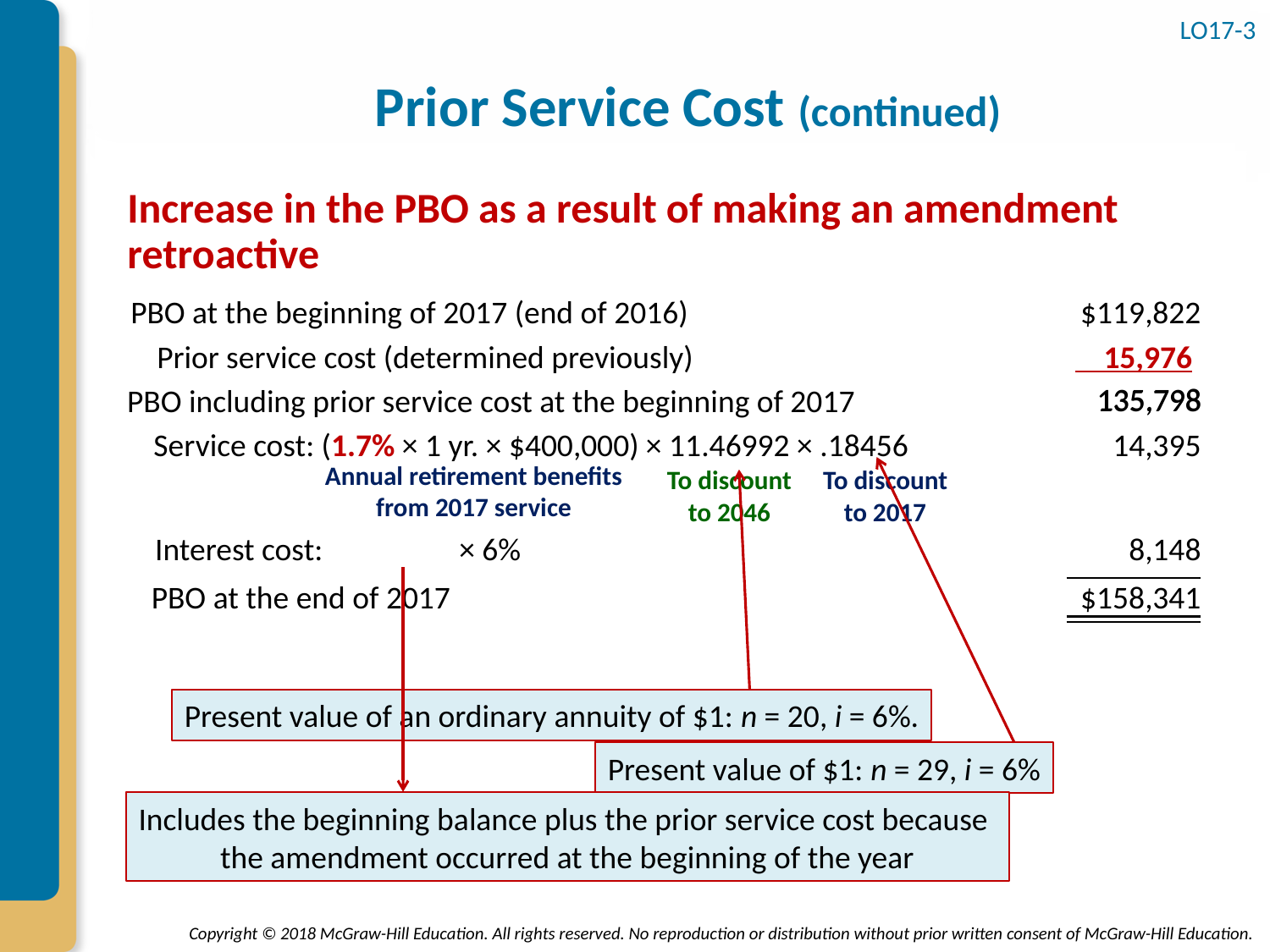

# Prior Service Cost (continued)
LO17-3
Increase in the PBO as a result of making an amendment retroactive

PBO at the beginning of 2017 (end of 2016)
$119,822
Prior service cost (determined previously)
    15,976
135,798
135,798
PBO including prior service cost at the beginning of 2017
Service cost: (1.7% × 1 yr. × $400,000) × 11.46992 × .18456
14,395
Annual retirement benefits
from 2017 service
To discount
to 2046
To discount
to 2017
Interest cost:                   × 6%
8,148
PBO at the end of 2017
$158,341
Present value of an ordinary annuity of $1: n = 20, i = 6%.
Present value of $1: n = 29, i = 6%
Includes the beginning balance plus the prior service cost because
the amendment occurred at the beginning of the year